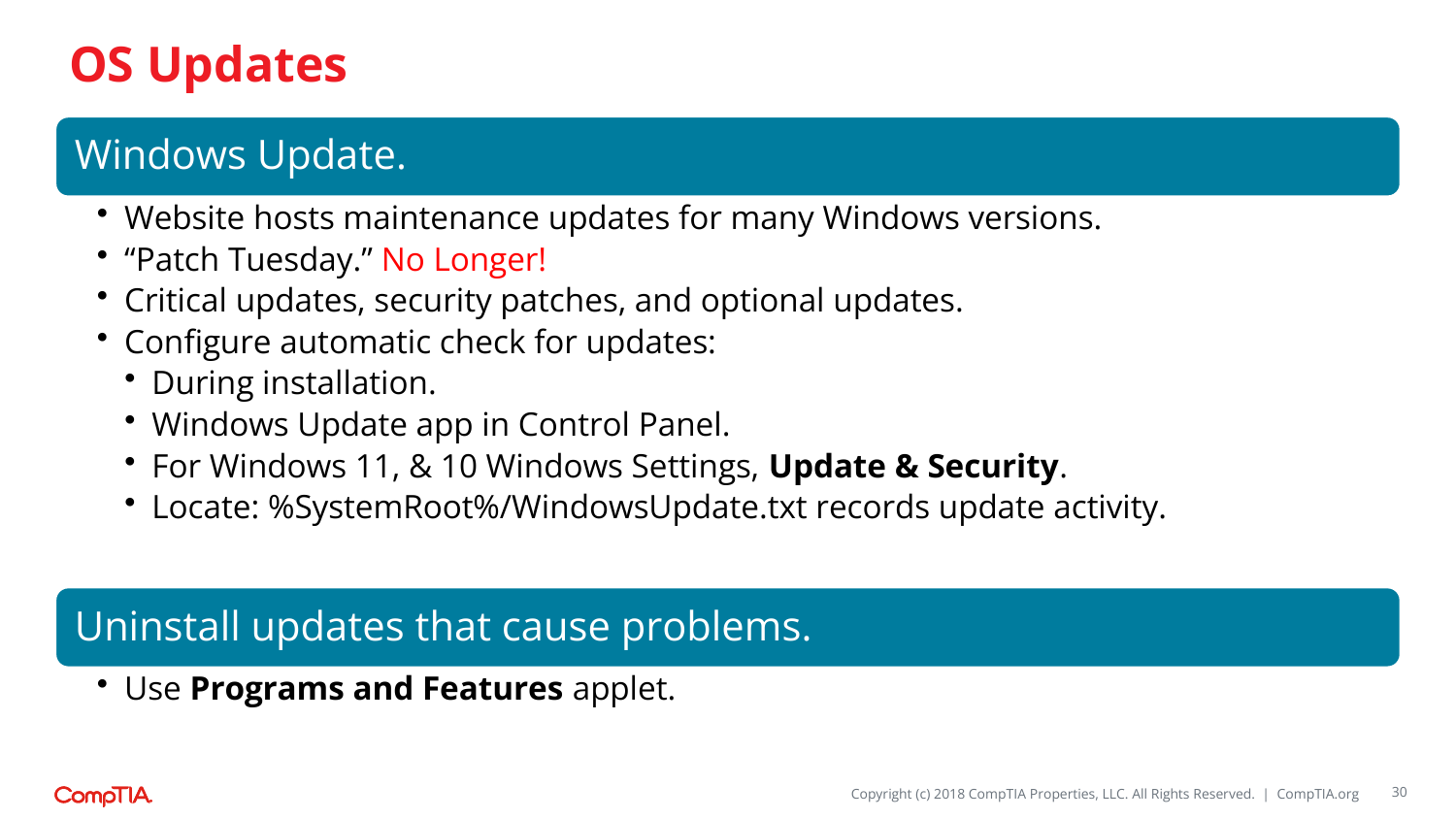

# OS Updates
Windows Update.
Website hosts maintenance updates for many Windows versions.
“Patch Tuesday.” No Longer!
Critical updates, security patches, and optional updates.
Configure automatic check for updates:
During installation.
Windows Update app in Control Panel.
For Windows 11, & 10 Windows Settings, Update & Security.
Locate: %SystemRoot%/WindowsUpdate.txt records update activity.
Uninstall updates that cause problems.
Use Programs and Features applet.
30